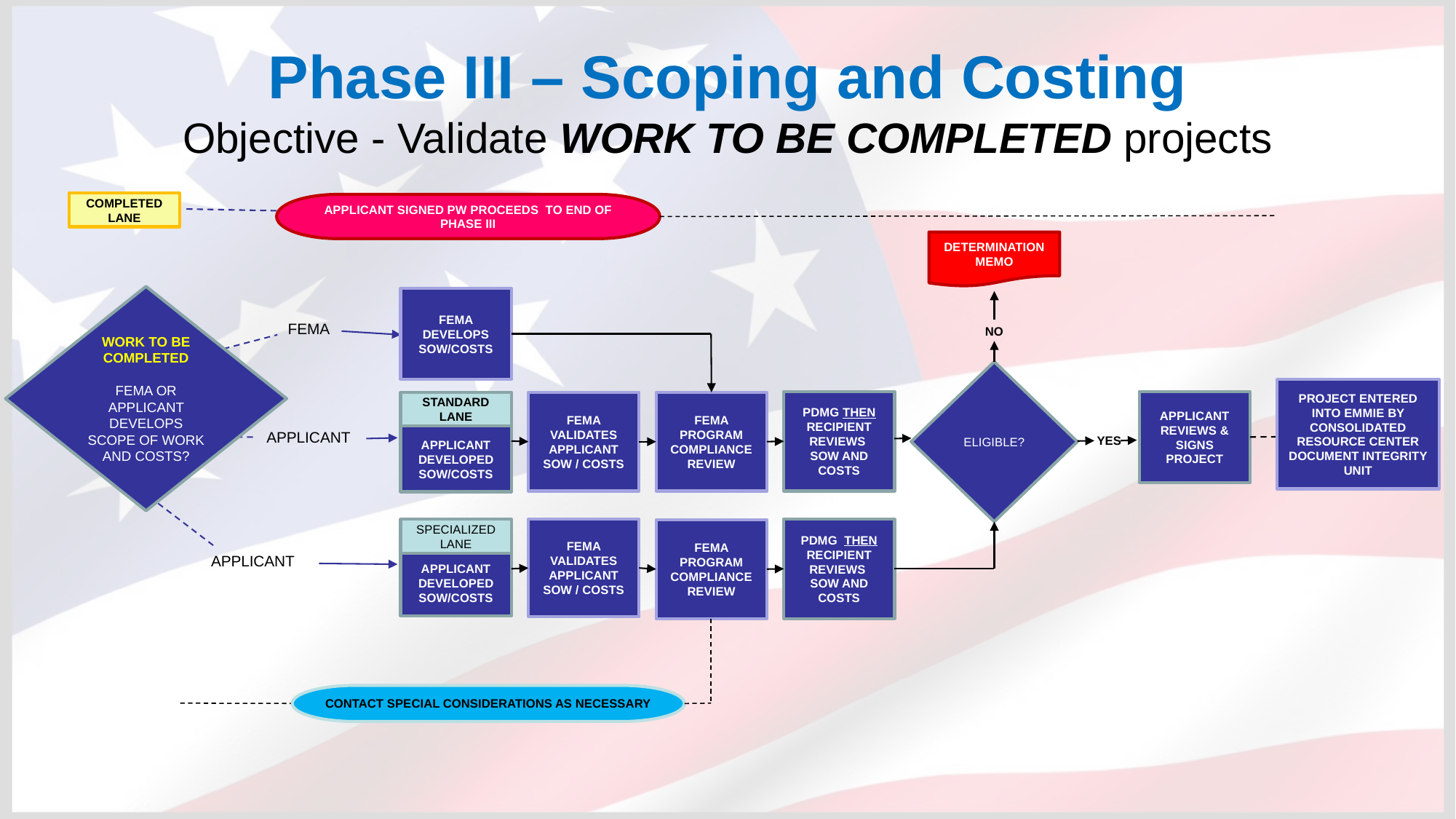

# Phase III – Scoping and Costing Objective - Validate WORK TO BE COMPLETED projects
COMPLETED
LANE
APPLICANT SIGNED PW PROCEEDS  TO END OF PHASE III
DETERMINATION MEMO
WORK TO BE COMPLETED

FEMA OR APPLICANT DEVELOPS SCOPE OF WORK AND COSTS?
FEMA DEVELOPS SOW/COSTS
FEMA
NO
ELIGIBLE?
PROJECT ENTERED INTO EMMIE BY CONSOLIDATED RESOURCE CENTER DOCUMENT INTEGRITY UNIT
PDMG THEN RECIPIENT REVIEWS  SOW AND COSTS
APPLICANT REVIEWS & SIGNS PROJECT
FEMA PROGRAM COMPLIANCE REVIEW
STANDARD
LANE
FEMA VALIDATES APPLICANT SOW / COSTS
APPLICANT
APPLICANT DEVELOPED SOW/COSTS
YES
PDMG  THEN RECIPIENT REVIEWS  SOW AND COSTS
FEMA VALIDATES APPLICANT SOW / COSTS
SPECIALIZED
LANE
FEMA PROGRAM COMPLIANCE REVIEW
APPLICANT
APPLICANT DEVELOPED SOW/COSTS
CONTACT SPECIAL CONSIDERATIONS AS NECESSARY